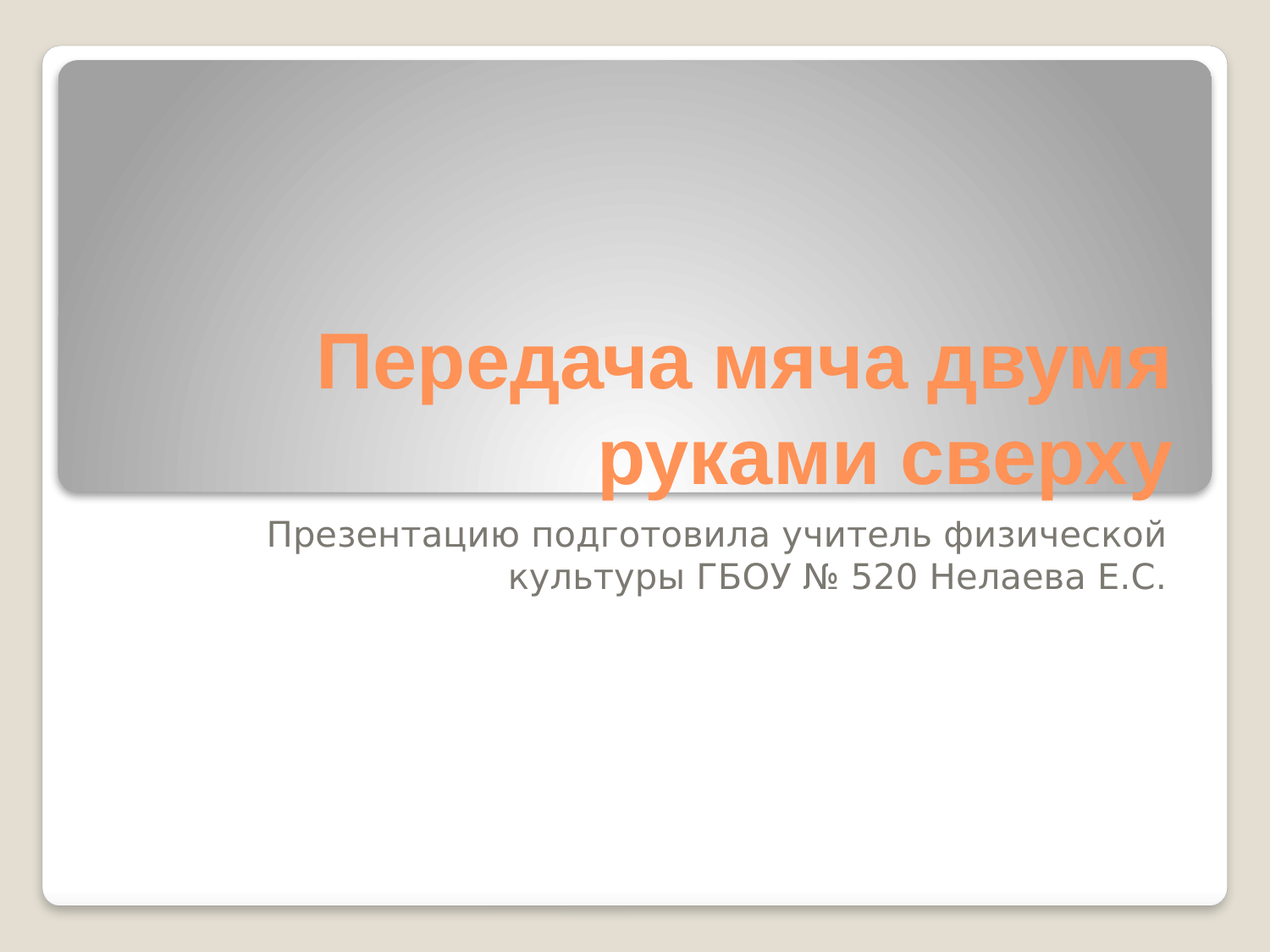

# Передача мяча двумя руками сверху
Презентацию подготовила учитель физической культуры ГБОУ № 520 Нелаева Е.С.